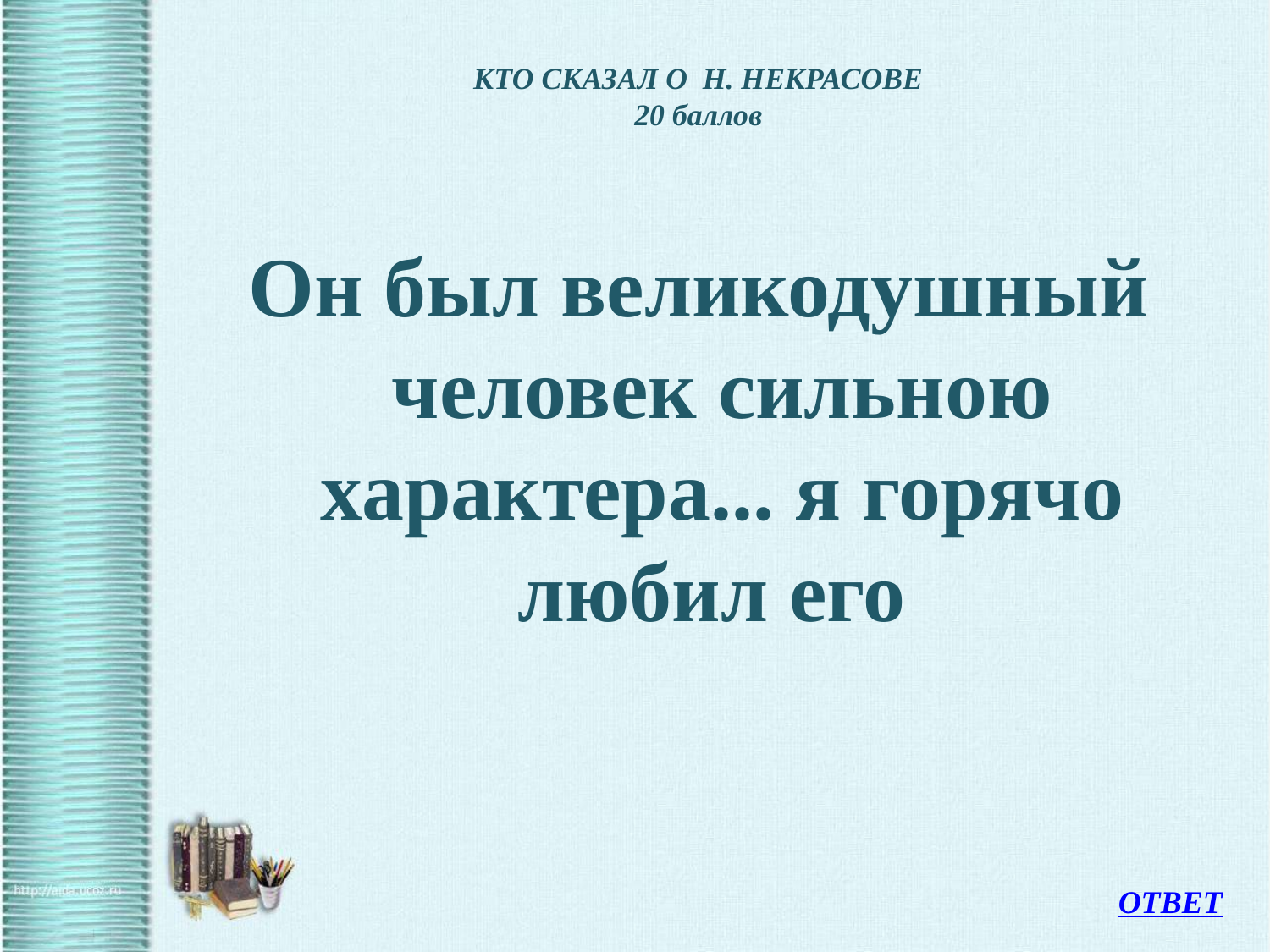

# КТО СКАЗАЛ О  Н. НЕКРАСОВЕ 20 баллов
Он был великодушный человек сильною характера... я горячо любил его

ОТВЕТ